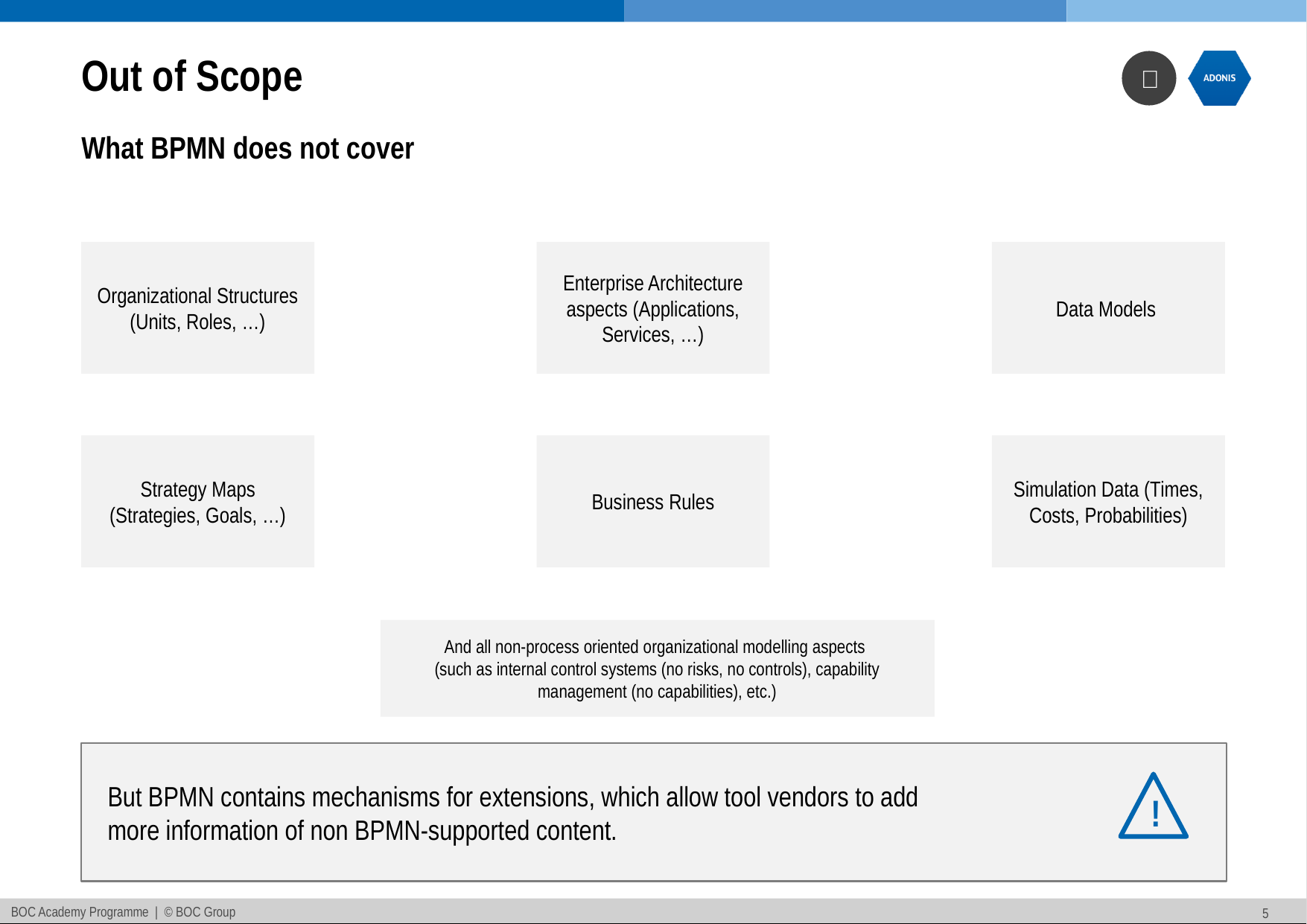

# Out of Scope
What BPMN does not cover

Organizational Structures (Units, Roles, …)
Enterprise Architecture aspects (Applications, Services, …)
Data Models
Strategy Maps (Strategies, Goals, …)
Business Rules
Simulation Data (Times, Costs, Probabilities)
And all non-process oriented organizational modelling aspects
(such as internal control systems (no risks, no controls), capability management (no capabilities), etc.)
But BPMN contains mechanisms for extensions, which allow tool vendors to add
more information of non BPMN-supported content.

!